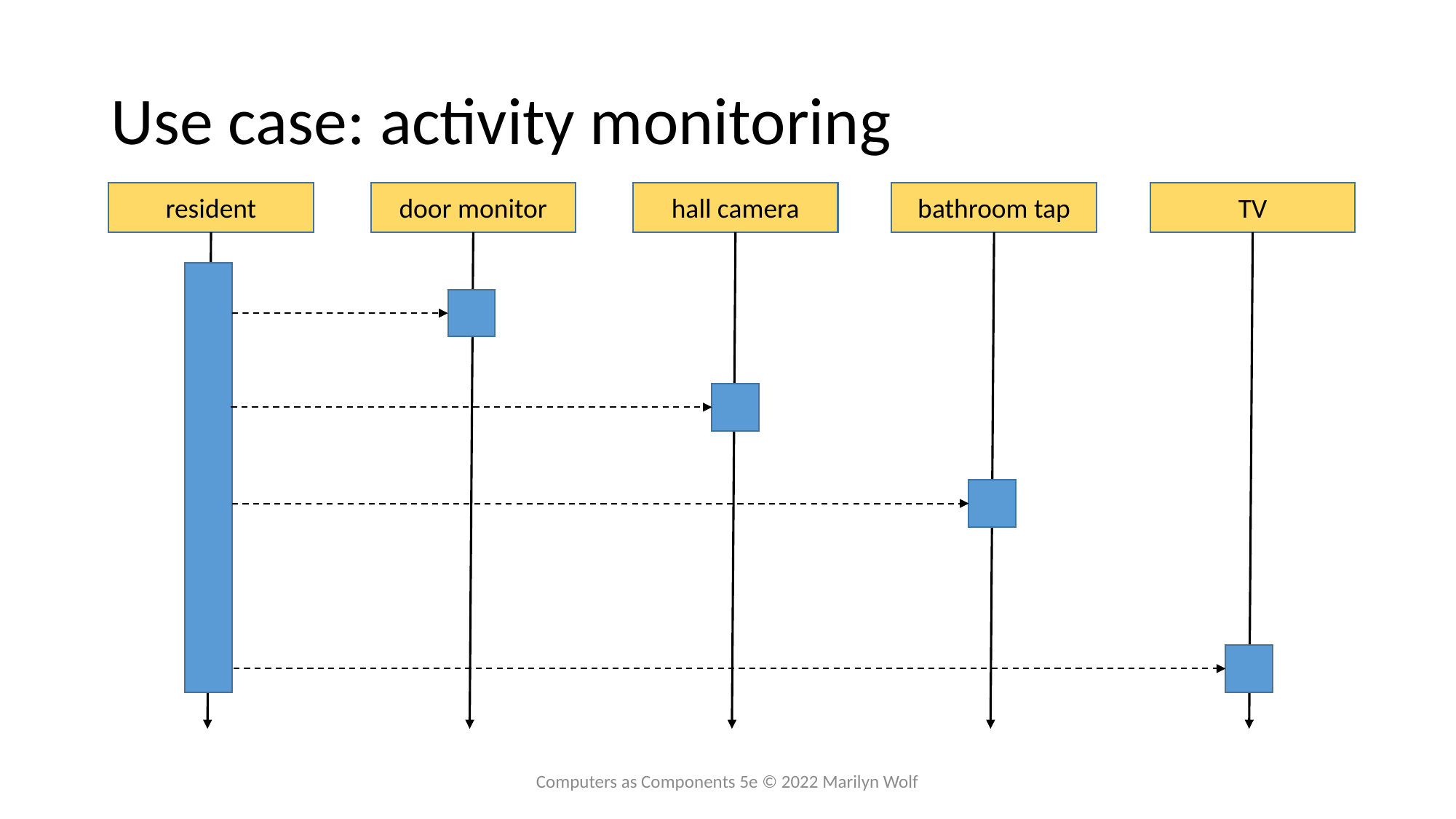

# Use case: activity monitoring
resident
door monitor
hall camera
bathroom tap
TV

Computers as Components 5e © 2022 Marilyn Wolf